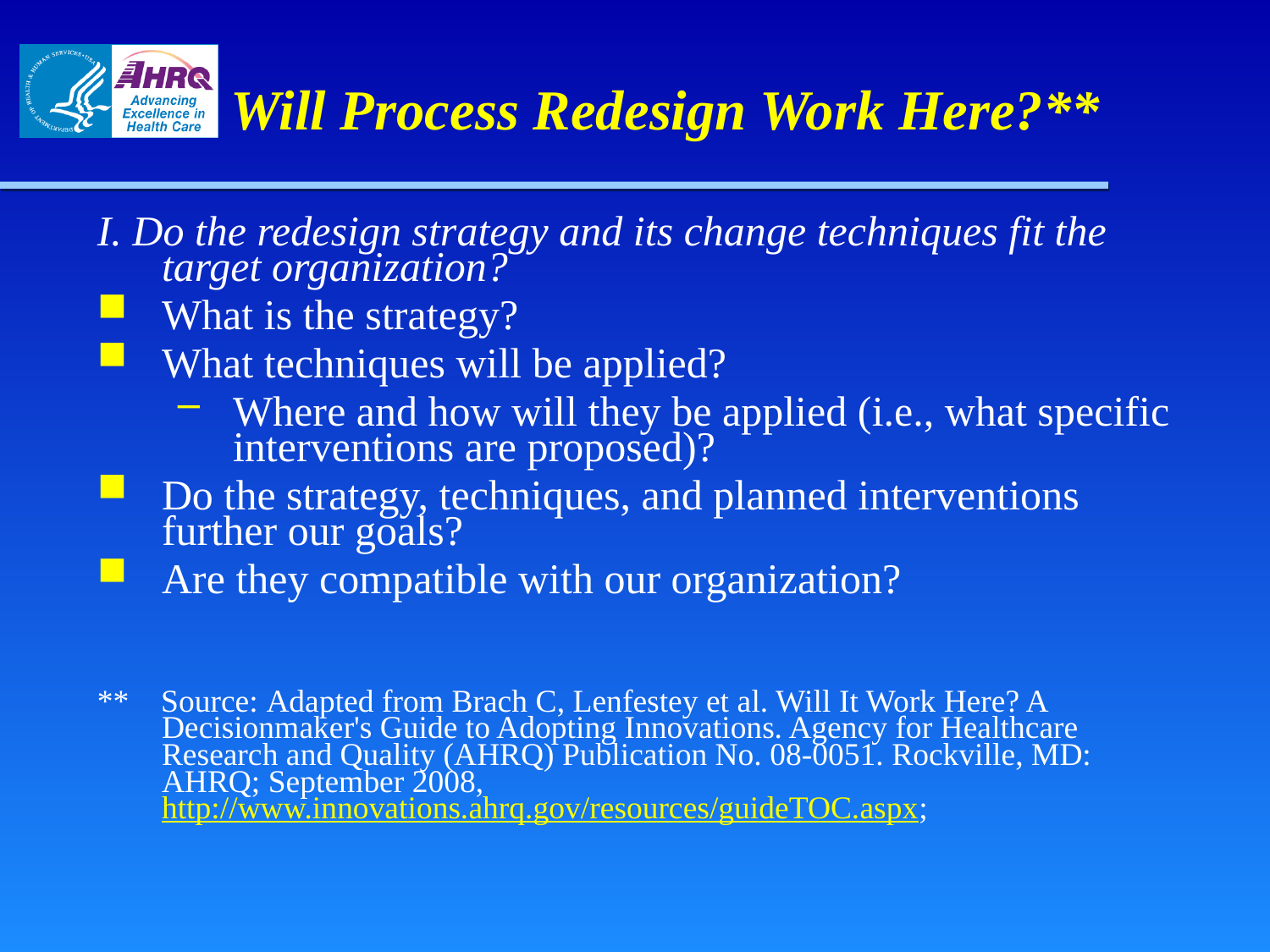

# Will Process Redesign Work Here?**
I. Do the redesign strategy and its change techniques fit the target organization?
What is the strategy?
What techniques will be applied?
Where and how will they be applied (i.e., what specific interventions are proposed)?
Do the strategy, techniques, and planned interventions further our goals?
Are they compatible with our organization?

**    Source: Adapted from Brach C, Lenfestey et al. Will It Work Here? A Decisionmaker's Guide to Adopting Innovations. Agency for Healthcare Research and Quality (AHRQ) Publication No. 08-0051. Rockville, MD: AHRQ; September 2008, http://www.innovations.ahrq.gov/resources/guideTOC.aspx;